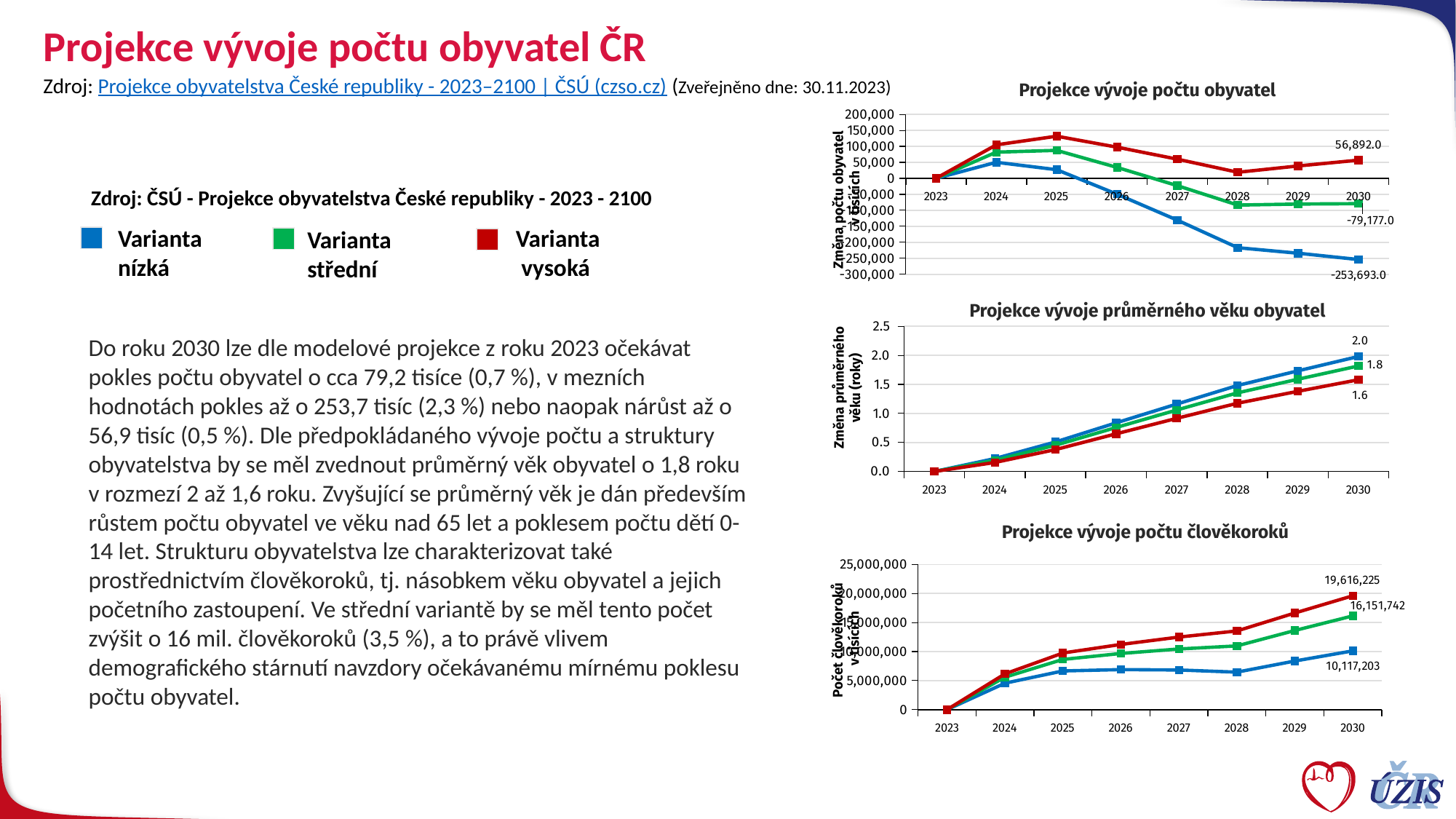

# Projekce vývoje počtu obyvatel ČR
Zdroj: Projekce obyvatelstva České republiky - 2023–2100 | ČSÚ (czso.cz) (Zveřejněno dne: 30.11.2023)

Projekce vývoje počtu obyvatel

### Chart

| Category | nízká | střední | vysoká |
|---|---|---|---|
| 2023 | 0.0 | 0.0 | 0.0 |
| 2024 | 50234.0 | 81909.0 | 104758.0 |
| 2025 | 27035.0 | 87349.0 | 131755.0 |
| 2026 | -49500.0 | 34209.0 | 97523.0 |
| 2027 | -130885.0 | -22840.0 | 59902.0 |
| 2028 | -216814.0 | -83558.0 | 19091.0 |
| 2029 | -233926.0 | -80400.0 | 38739.0 |
| 2030 | -253693.0 | -79177.0 | 56892.0 |
Změna počtu obyvatel
v tisících
Zdroj: ČSÚ - Projekce obyvatelstva České republiky - 2023 - 2100
Varianta nízká
Varianta
 vysoká
Varianta
střední

Projekce vývoje průměrného věku obyvatel

### Chart

| Category | nízká | střední | vysoká |
|---|---|---|---|
| 2023 | 0.0 | 0.0 | 0.0 |
| 2024 | 0.22257509201950398 | 0.19272194551984967 | 0.15500513389636694 |
| 2025 | 0.5083828351417594 | 0.45147225579373185 | 0.37725655187774265 |
| 2026 | 0.8363847820778076 | 0.7569077928792396 | 0.6481326601579198 |
| 2027 | 1.1606813600702992 | 1.0578999121196588 | 0.9145436250002632 |
| 2028 | 1.4798905558196083 | 1.3531259678965313 | 1.175097976689095 |
| 2029 | 1.7328121652774726 | 1.5882303613807167 | 1.3804091606989033 |
| 2030 | 1.9802700930346404 | 1.8174377653041205 | 1.5799363490048748 |
Do roku 2030 lze dle modelové projekce z roku 2023 očekávat pokles počtu obyvatel o cca 79,2 tisíce (0,7 %), v mezních hodnotách pokles až o 253,7 tisíc (2,3 %) nebo naopak nárůst až o 56,9 tisíc (0,5 %). Dle předpokládaného vývoje počtu a struktury obyvatelstva by se měl zvednout průměrný věk obyvatel o 1,8 roku v rozmezí 2 až 1,6 roku. Zvyšující se průměrný věk je dán především růstem počtu obyvatel ve věku nad 65 let a poklesem počtu dětí 0-14 let. Strukturu obyvatelstva lze charakterizovat také prostřednictvím člověkoroků, tj. násobkem věku obyvatel a jejich početního zastoupení. Ve střední variantě by se měl tento počet zvýšit o 16 mil. člověkoroků (3,5 %), a to právě vlivem demografického stárnutí navzdory očekávanému mírnému poklesu počtu obyvatel.
Změna průměrného věku (roky)
Projekce vývoje počtu člověkoroků

### Chart

| Category | nízká | střední | vysoká |
|---|---|---|---|
| 2023 | 0.0 | 0.0 | 0.0 |
| 2024 | 4555926.0 | 5588590.5 | 6157961.0 |
| 2025 | 6663289.0 | 8644702.0 | 9747431.0 |
| 2026 | 6897063.5 | 9672875.0 | 11234258.5 |
| 2027 | 6828789.0 | 10449919.5 | 12506422.0 |
| 2028 | 6453564.0 | 10969505.5 | 13555466.0 |
| 2029 | 8377658.0 | 13634429.5 | 16646185.0 |
| 2030 | 10117203.0 | 16151741.5 | 19616224.5 |
Počet člověkoroků
v tisících